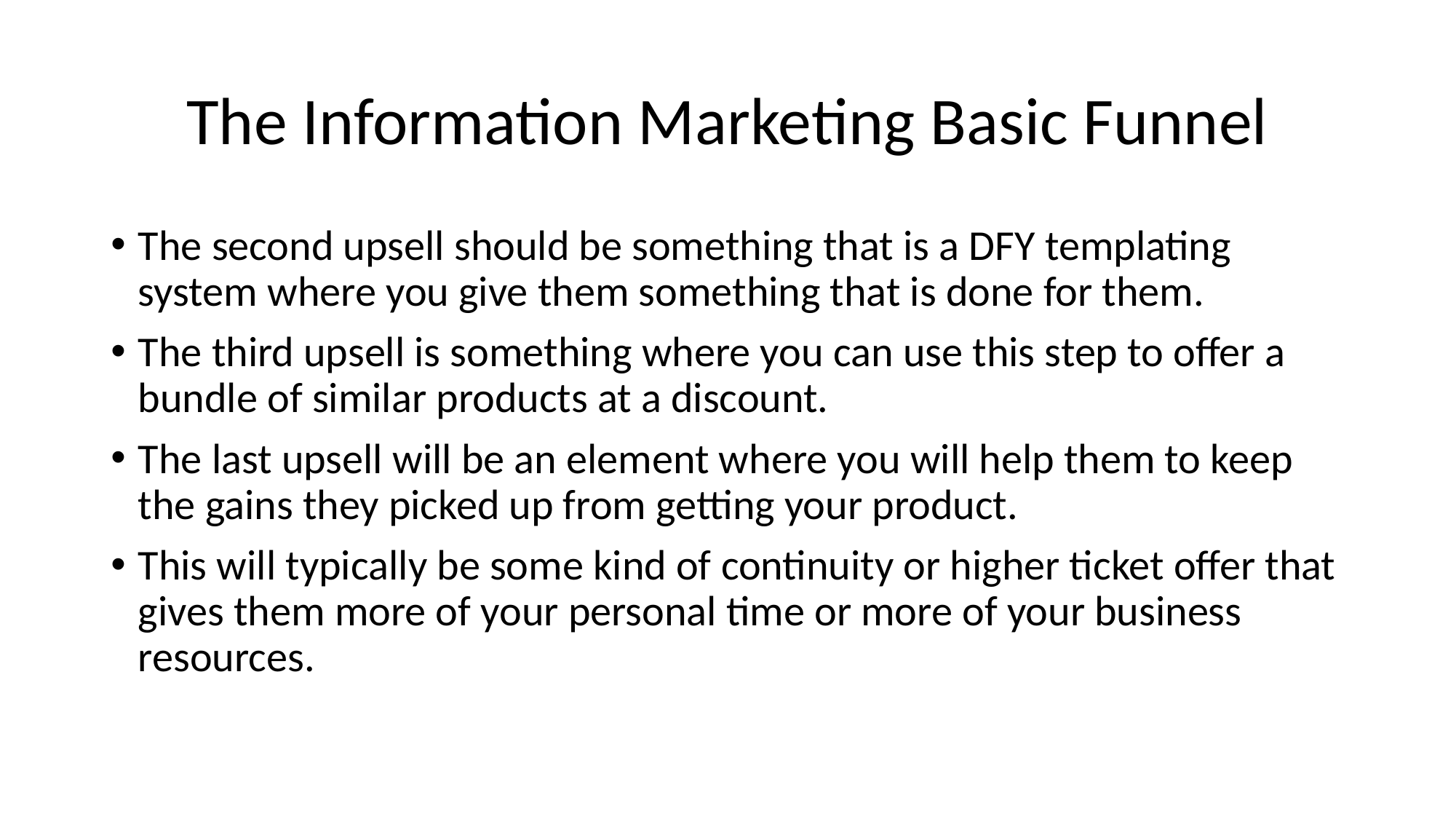

# The Information Marketing Basic Funnel
The second upsell should be something that is a DFY templating system where you give them something that is done for them.
The third upsell is something where you can use this step to offer a bundle of similar products at a discount.
The last upsell will be an element where you will help them to keep the gains they picked up from getting your product.
This will typically be some kind of continuity or higher ticket offer that gives them more of your personal time or more of your business resources.